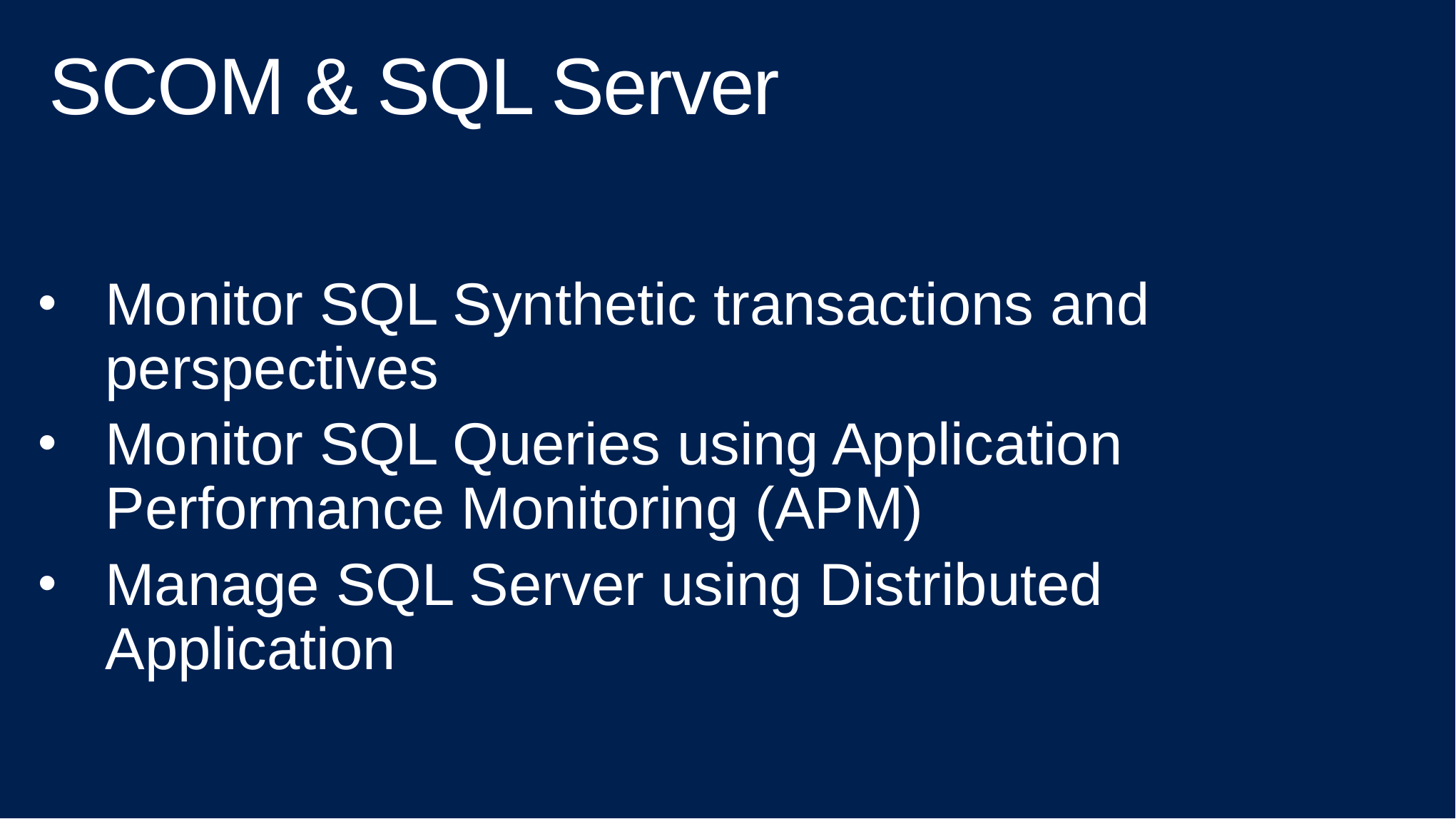

# SCOM & SQL Server
Monitor SQL Synthetic transactions and perspectives
Monitor SQL Queries using Application Performance Monitoring (APM)
Manage SQL Server using Distributed Application